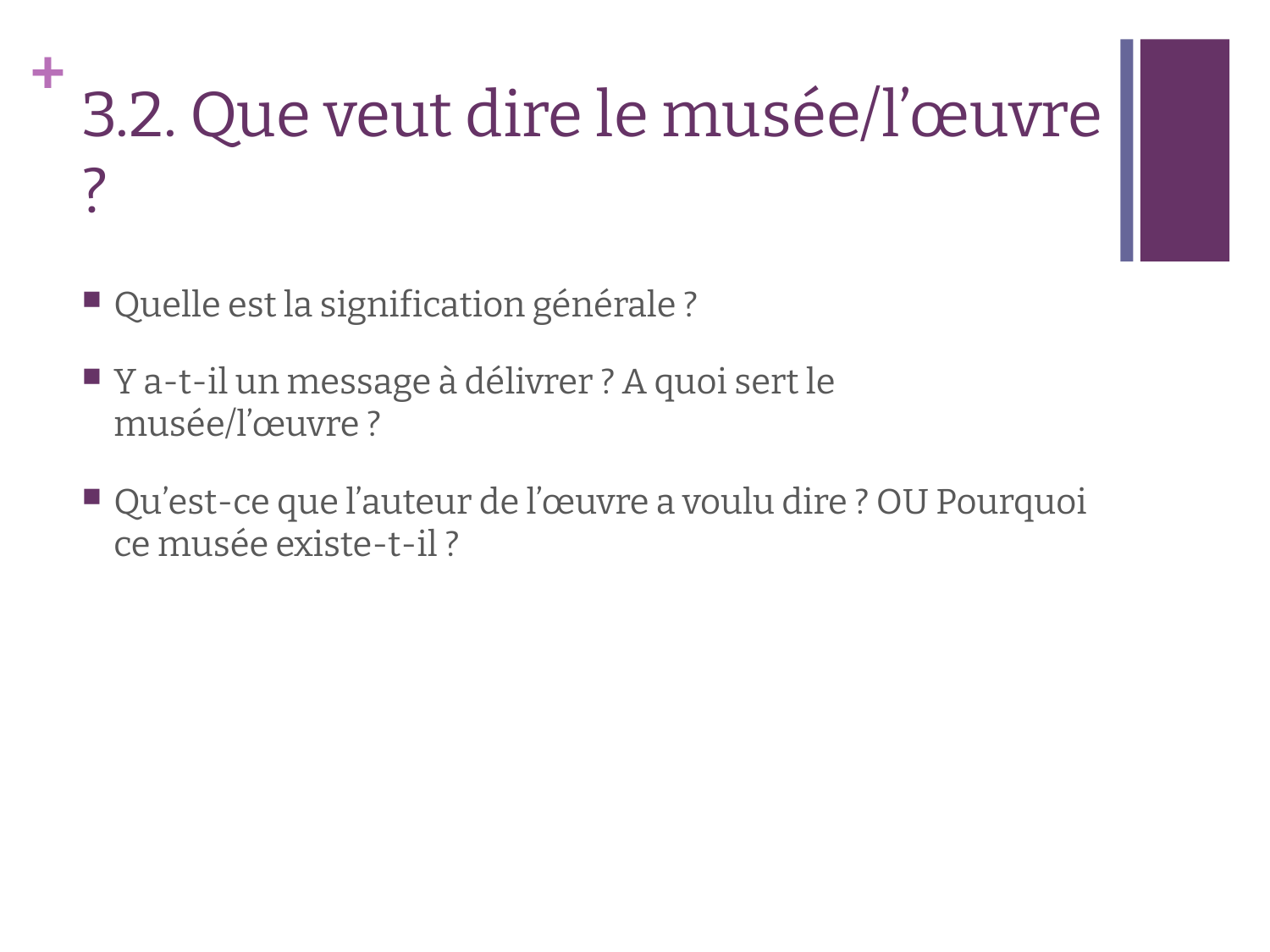

# 3.2. Que veut dire le musée/l’œuvre ?
Quelle est la signification générale ?
Y a-t-il un message à délivrer ? A quoi sert le musée/l’œuvre ?
Qu’est-ce que l’auteur de l’œuvre a voulu dire ? OU Pourquoi ce musée existe-t-il ?